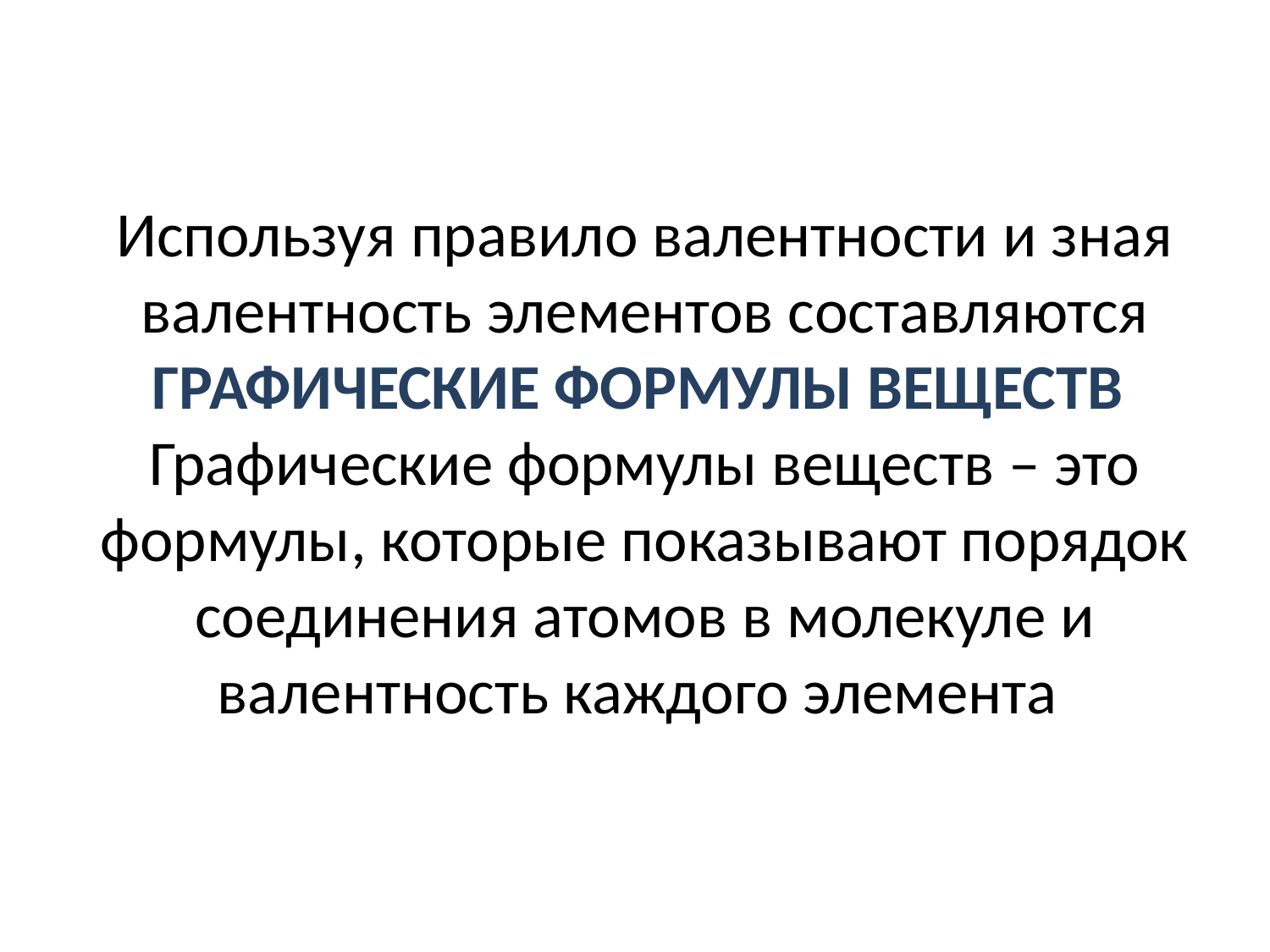

# Используя правило валентности и зная валентность элементов составляются ГРАФИЧЕСКИЕ ФОРМУЛЫ ВЕЩЕСТВ Графические формулы веществ – это формулы, которые показывают порядок соединения атомов в молекуле и валентность каждого элемента